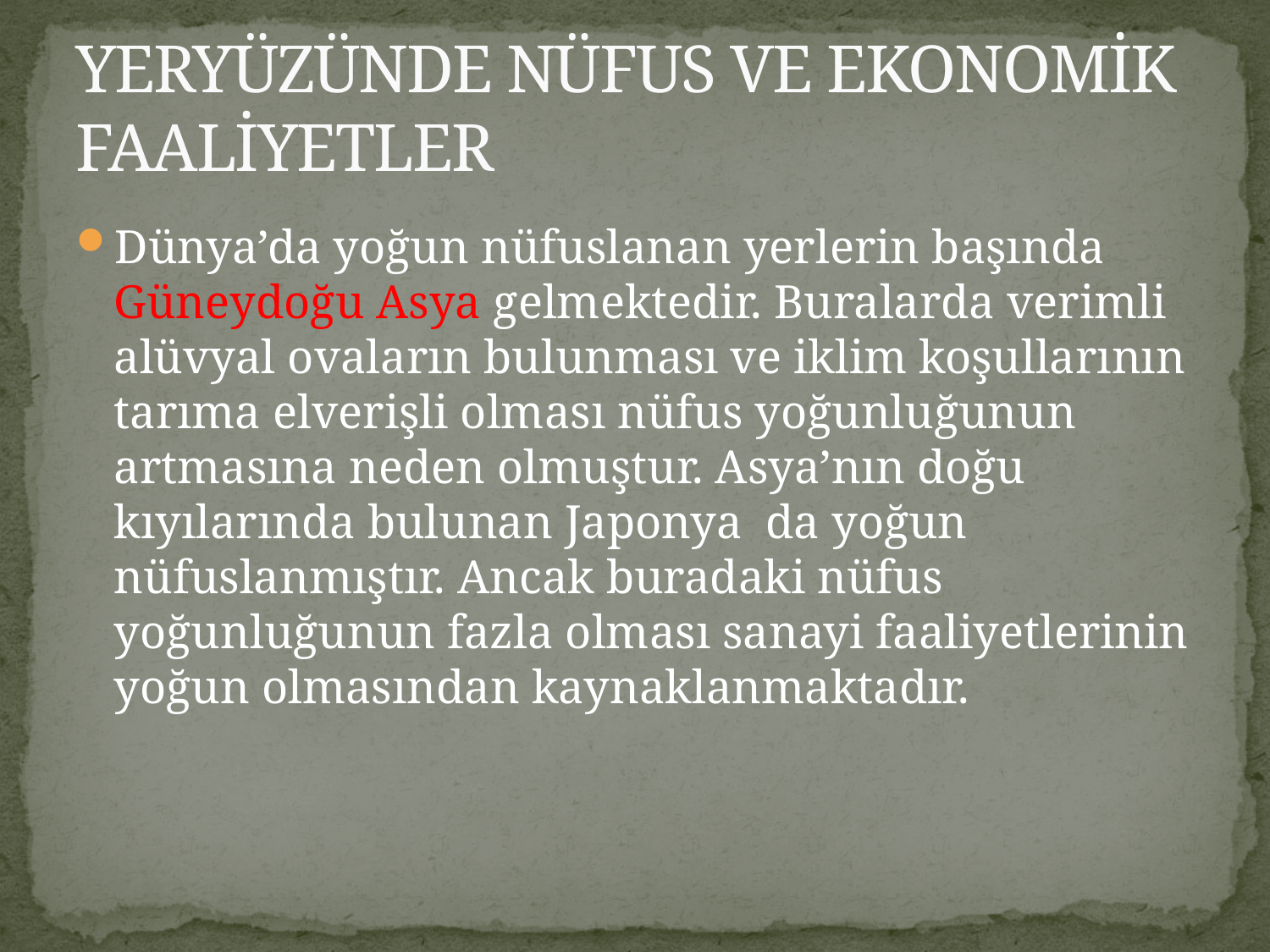

# YERYÜZÜNDE NÜFUS VE EKONOMİK FAALİYETLER
Dünya’da yoğun nüfuslanan yerlerin başında Güneydoğu Asya gelmektedir. Buralarda verimli alüvyal ovaların bulunması ve iklim koşullarının tarıma elverişli olması nüfus yoğunluğunun artmasına neden olmuştur. Asya’nın doğu kıyılarında bulunan Japonya  da yoğun nüfuslanmıştır. Ancak buradaki nüfus yoğunluğunun fazla olması sanayi faaliyetlerinin yoğun olmasından kaynaklanmaktadır.